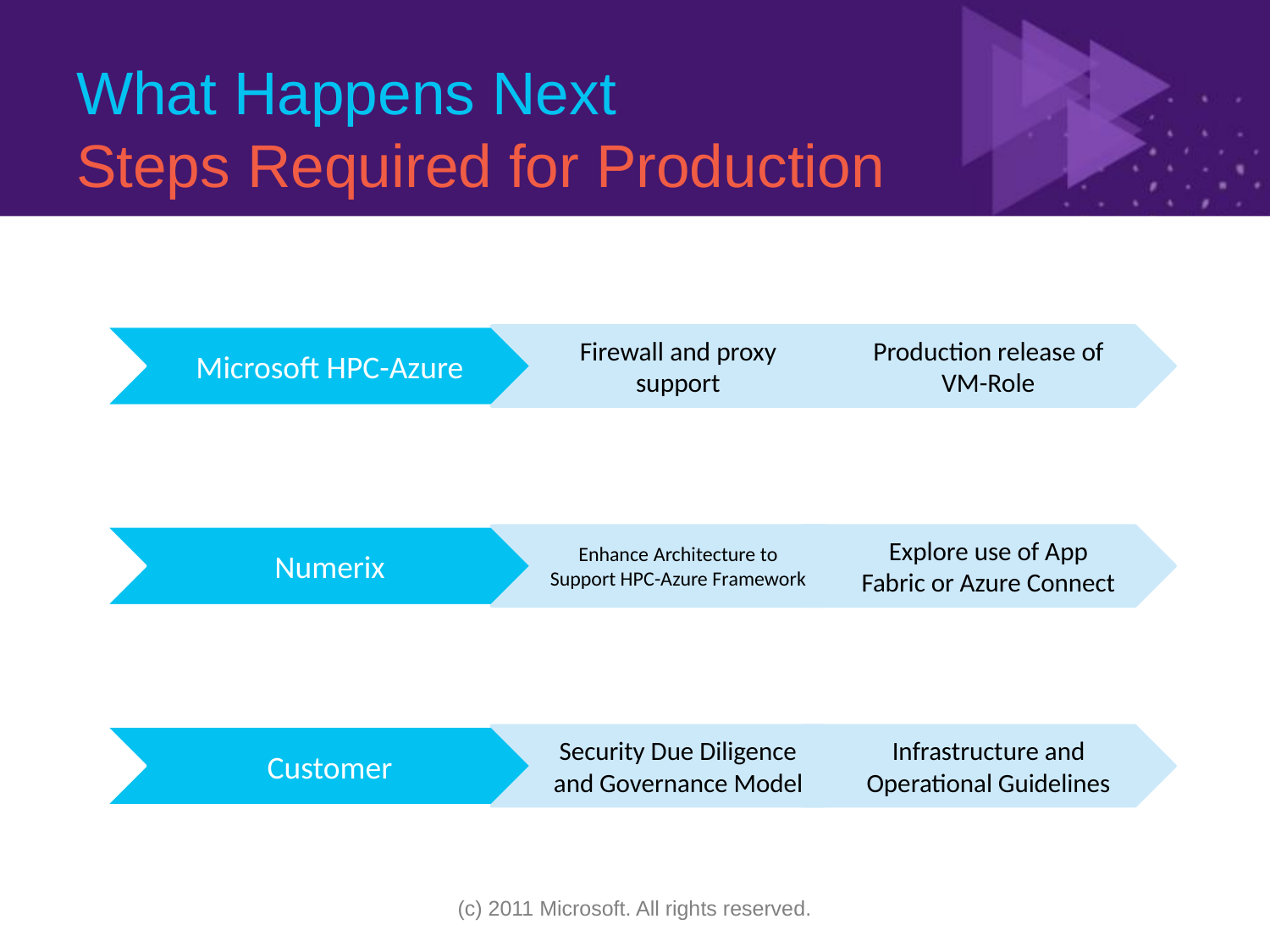

# What Happens Next Steps Required for Production
Microsoft HPC-Azure
Firewall and proxy support
Production release of VM-Role
Numerix
Enhance Architecture to Support HPC-Azure Framework
Explore use of App Fabric or Azure Connect
Customer
Security Due Diligence and Governance Model
Infrastructure and Operational Guidelines
(c) 2011 Microsoft. All rights reserved.